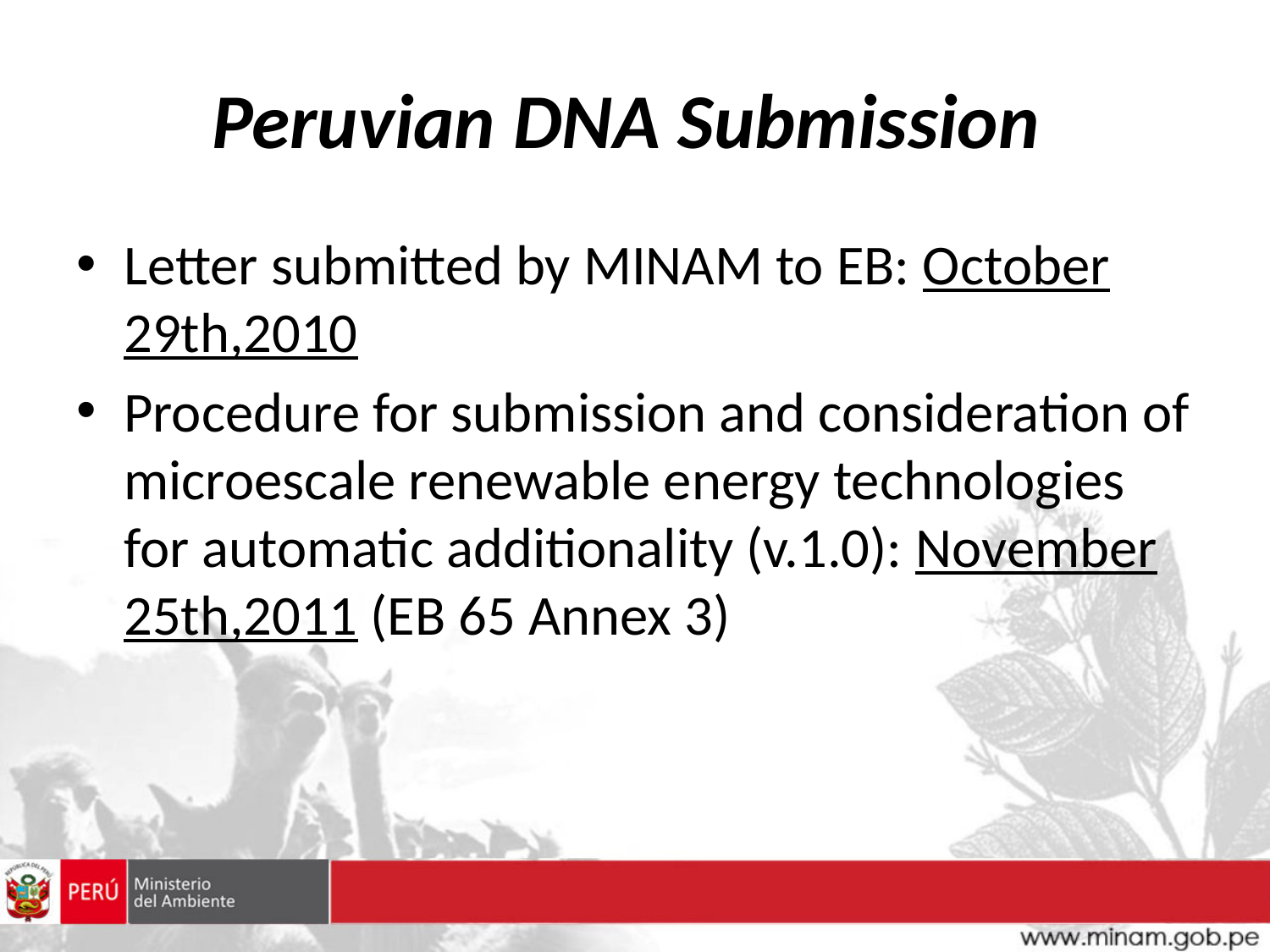

# Peruvian DNA Submission
Letter submitted by MINAM to EB: October 29th,2010
Procedure for submission and consideration of microescale renewable energy technologies for automatic additionality (v.1.0): November 25th,2011 (EB 65 Annex 3)